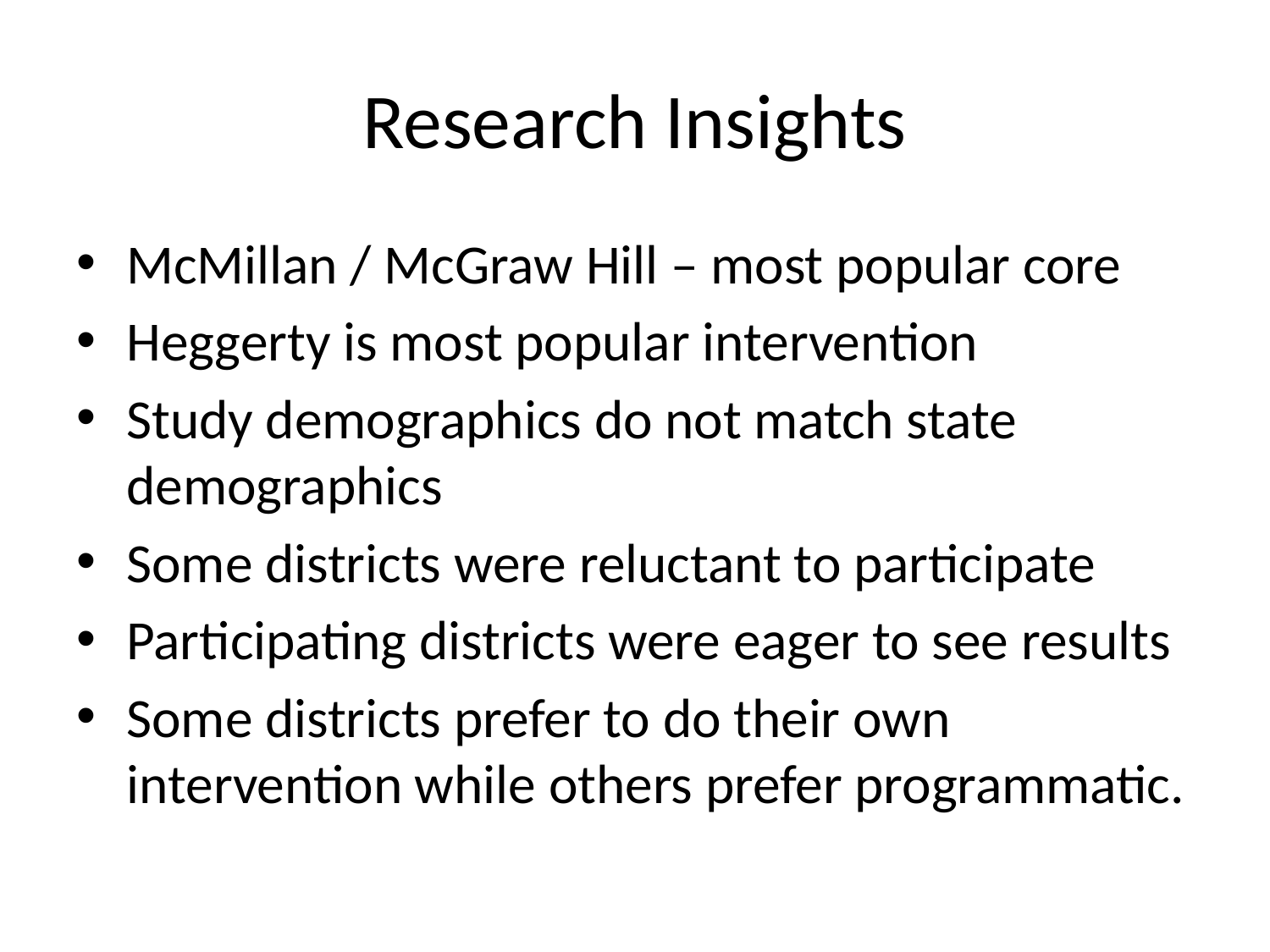

# Research Insights
McMillan / McGraw Hill – most popular core
Heggerty is most popular intervention
Study demographics do not match state demographics
Some districts were reluctant to participate
Participating districts were eager to see results
Some districts prefer to do their own intervention while others prefer programmatic.